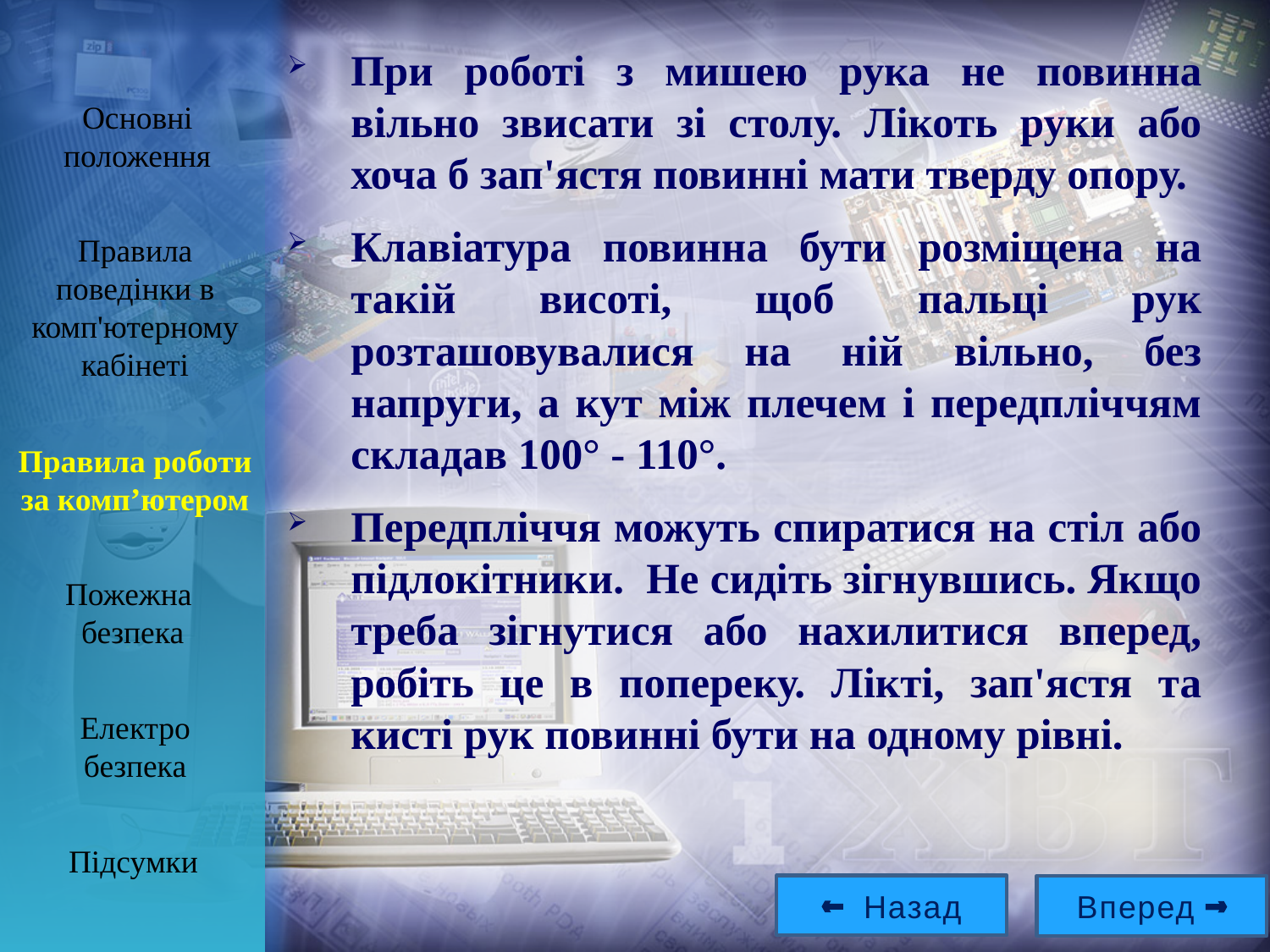

При роботі з мишею рука не повинна вільно звисати зі столу. Лікоть руки або хоча б зап'ястя повинні мати тверду опору.
Клавіатура повинна бути розміщена на такій висоті, щоб пальці рук розташовувалися на ній вільно, без напруги, а кут між плечем і передпліччям складав 100° - 110°.
Передпліччя можуть спиратися на стіл або підлокітники.  Не сидіть зігнувшись. Якщо треба зігнутися або нахилитися вперед, робіть це в попереку. Лікті, зап'ястя та кисті рук повинні бути на одному рівні.
Основні положення
Правила поведінки в комп'ютерному кабінеті
Правила роботи за комп’ютером
Пожежна
безпека
Електро
безпека
Підсумки
←  Назад
Вперед →